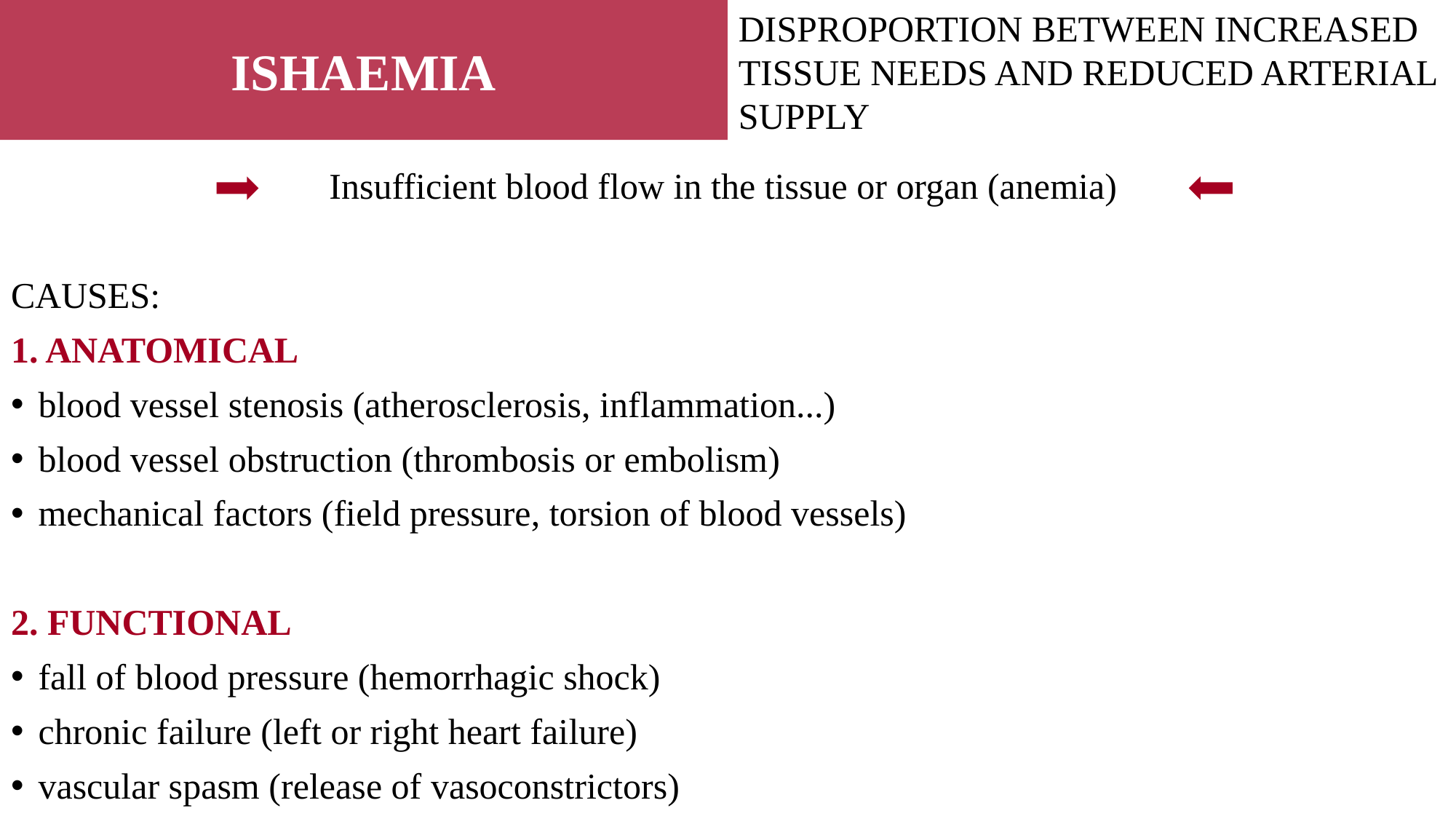

ISHAEMIA
DISPROPORTION BETWEEN INCREASED TISSUE NEEDS AND REDUCED ARTERIAL SUPPLY

                                   Insufficient blood flow in the tissue or organ (anemia)

CAUSES:
1. ANATOMICAL
blood vessel stenosis (atherosclerosis, inflammation...)
blood vessel obstruction (thrombosis or embolism)
mechanical factors (field pressure, torsion of blood vessels)

2. FUNCTIONAL
fall of blood pressure (hemorrhagic shock)
chronic failure (left or right heart failure)
vascular spasm (release of vasoconstrictors)